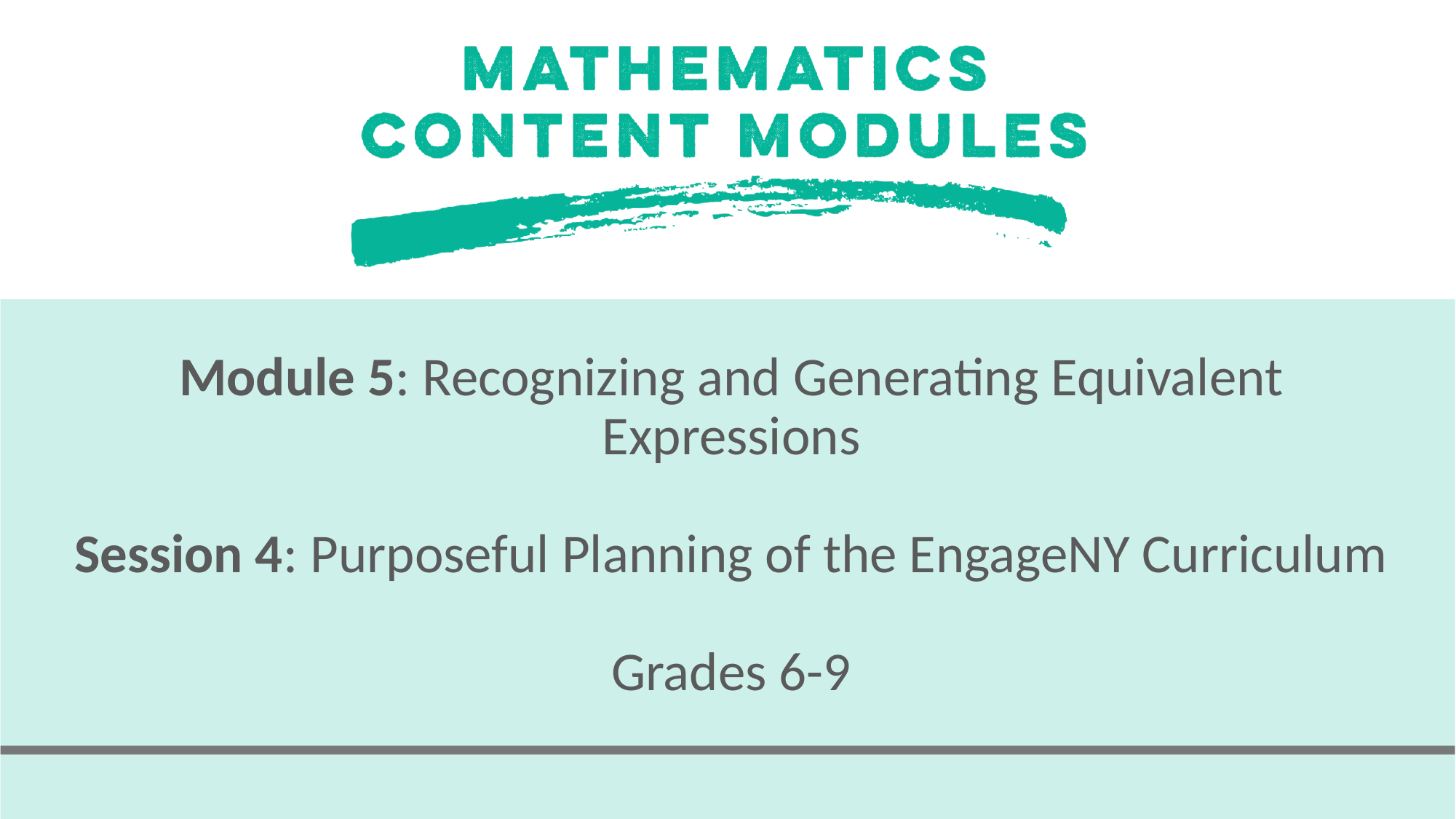

# Module 5: Recognizing and Generating Equivalent Expressions Session 4: Purposeful Planning of the EngageNY Curriculum Grades 6-9